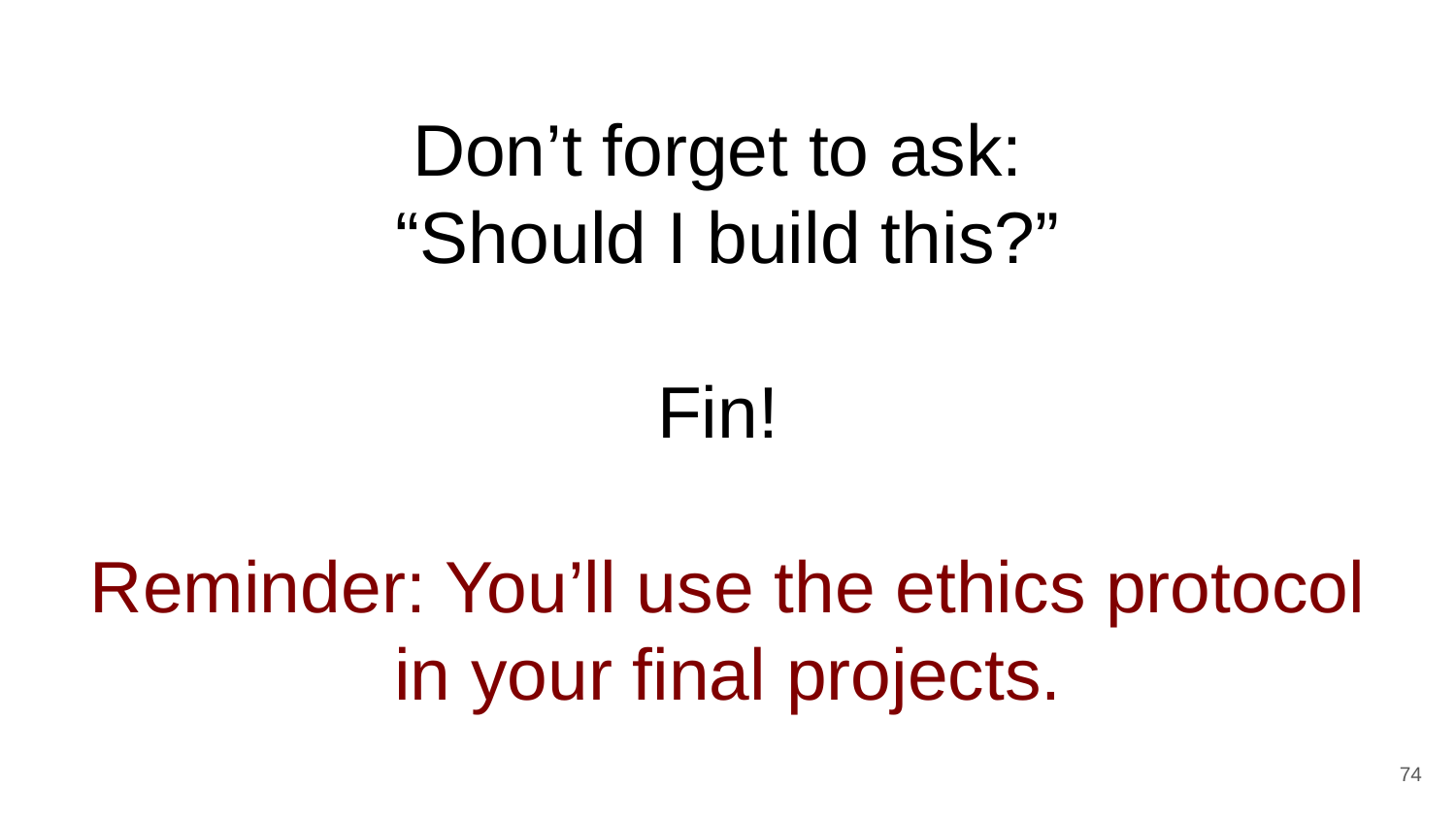

# Don’t forget to ask:
“Should I build this?”

Fin!

Reminder: You’ll use the ethics protocol in your final projects.
74